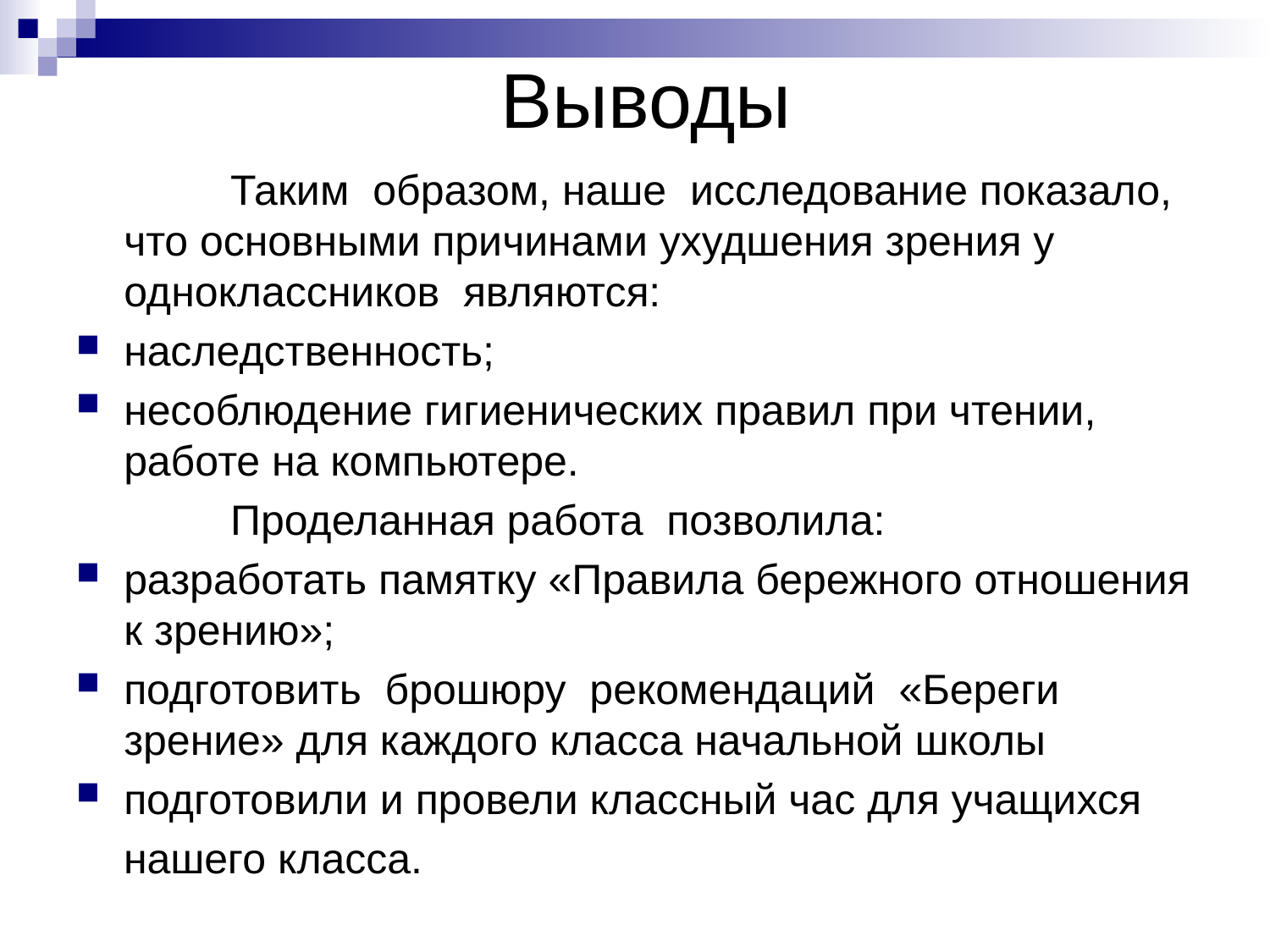

# Выводы
             Таким  образом, наше  исследование показало, что основными причинами ухудшения зрения у одноклассников  являются:
наследственность;
несоблюдение гигиенических правил при чтении, работе на компьютере.
             Проделанная работа  позволила:
разработать памятку «Правила бережного отношения к зрению»;
подготовить  брошюру  рекомендаций  «Береги зрение» для каждого класса начальной школы
подготовили и провели классный час для учащихся
    нашего класса.